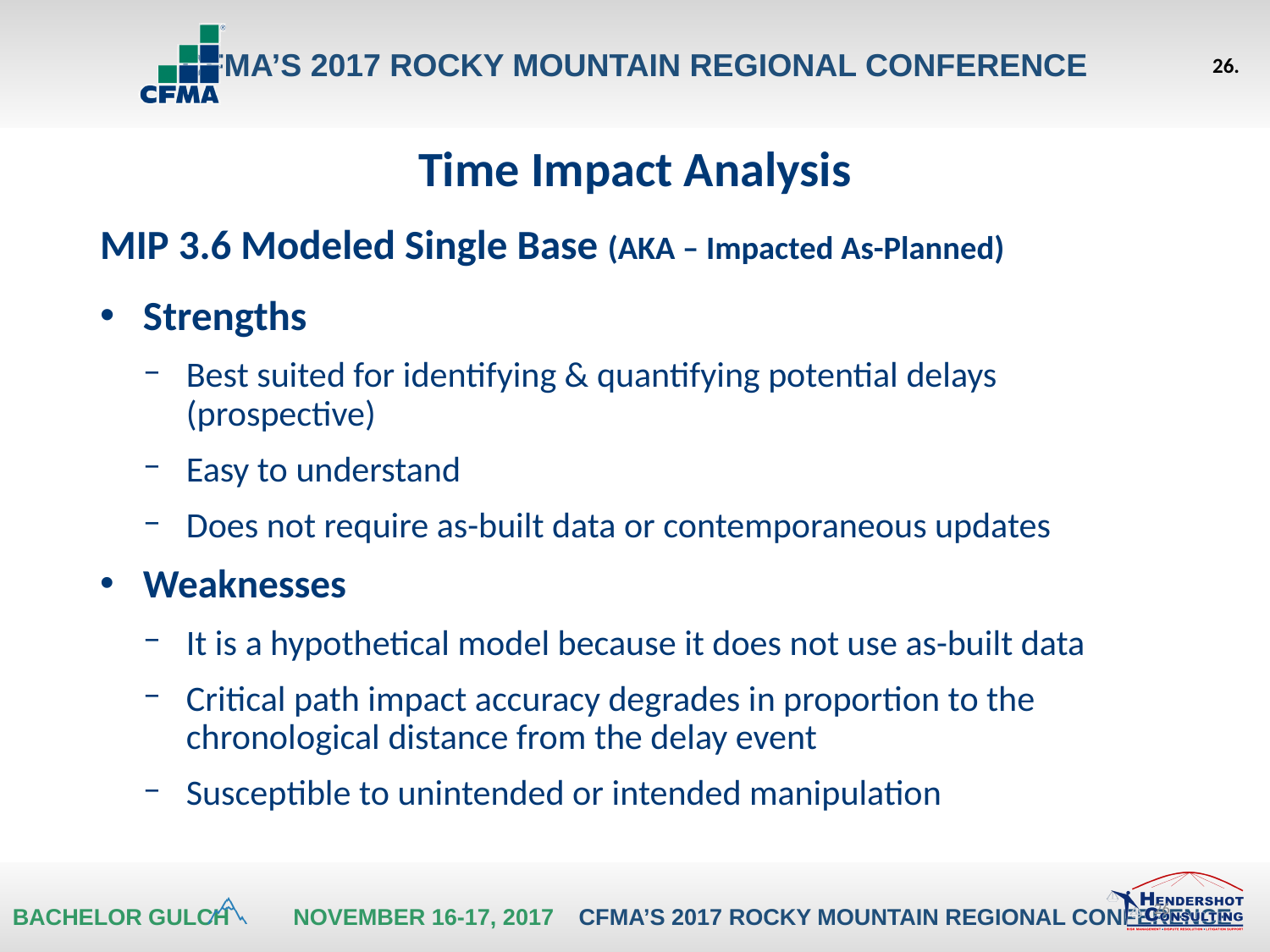

26.
Time Impact Analysis
MIP 3.6 Modeled Single Base (AKA – Impacted As-Planned)
Strengths
Best suited for identifying & quantifying potential delays (prospective)
Easy to understand
Does not require as-built data or contemporaneous updates
Weaknesses
It is a hypothetical model because it does not use as-built data
Critical path impact accuracy degrades in proportion to the chronological distance from the delay event
Susceptible to unintended or intended manipulation
26